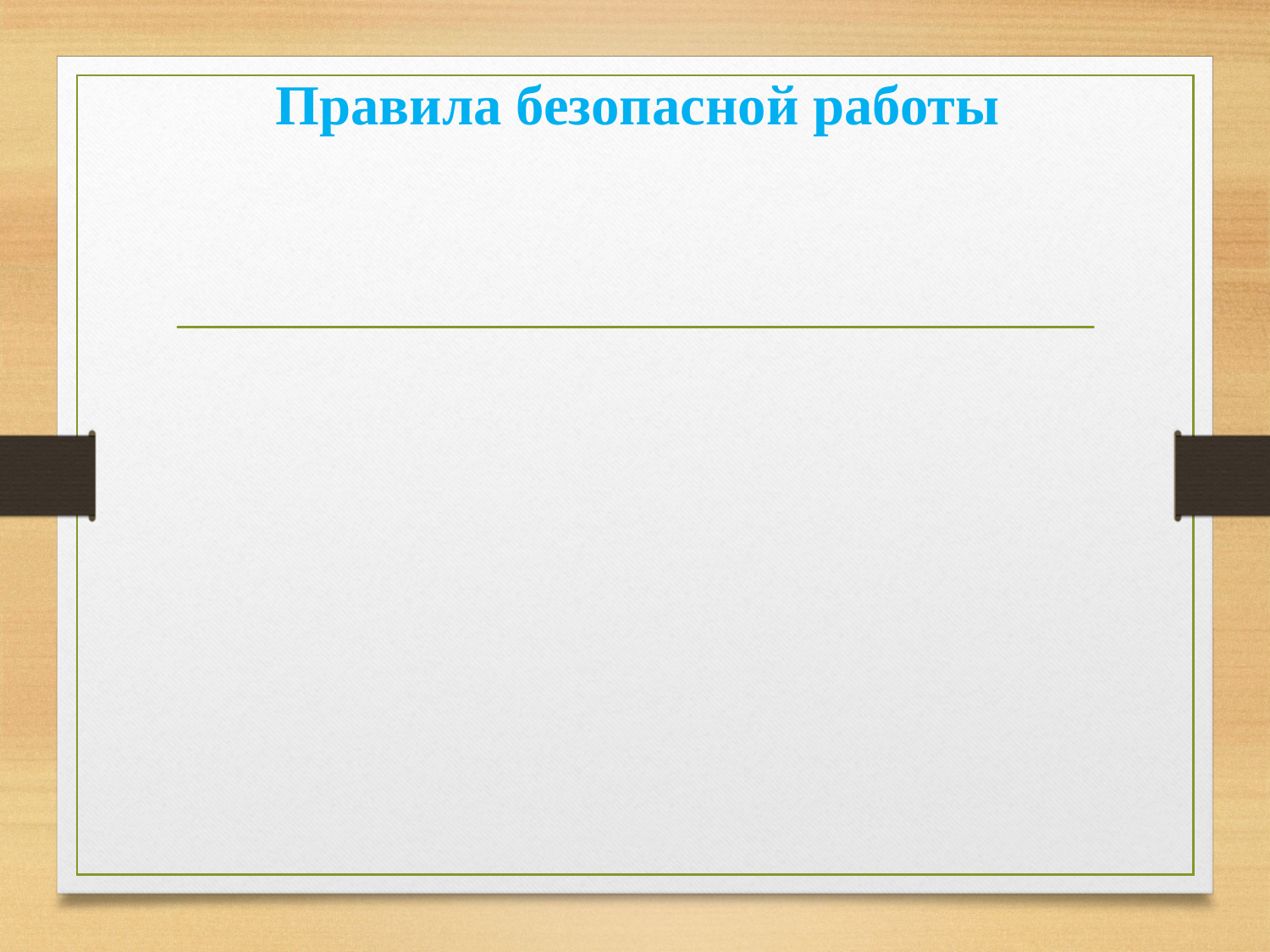

# Правила безопасной работы
    ● Работайте в халате и головном уборе.
    ● Выпиливайте при хорошем освещении.
    ● Сидите  прямо,  не горбясь,  и дышите через нос.                                                                       ● Прочно   закрепляйте  в   верстаке  выпиловочный стол
    ● Работайте   лобзиком   с   хорошо насаженной и исправной (без трещин)   ручкой.
    ● Надёжно закрепляйте пилку в рамке.
    ● Работайте по всей длине пилки.
    ● Пилите строго под прямым углом к заготовке из древесины.
    ● Не спешите и не увеличивайте частоту движений.
    ● Прижимайте заготовку из древесины к выпиловочному столику.
    ● Не делайте резких движений лобзиком и надфилем, не наклоняйтесь низко над  заготовкой.
    ● Не  сдувайте  опилки,  а убирайте  их щёткой-смёткой.
    ● Делайте перерыв через каждые 15—20 минут.